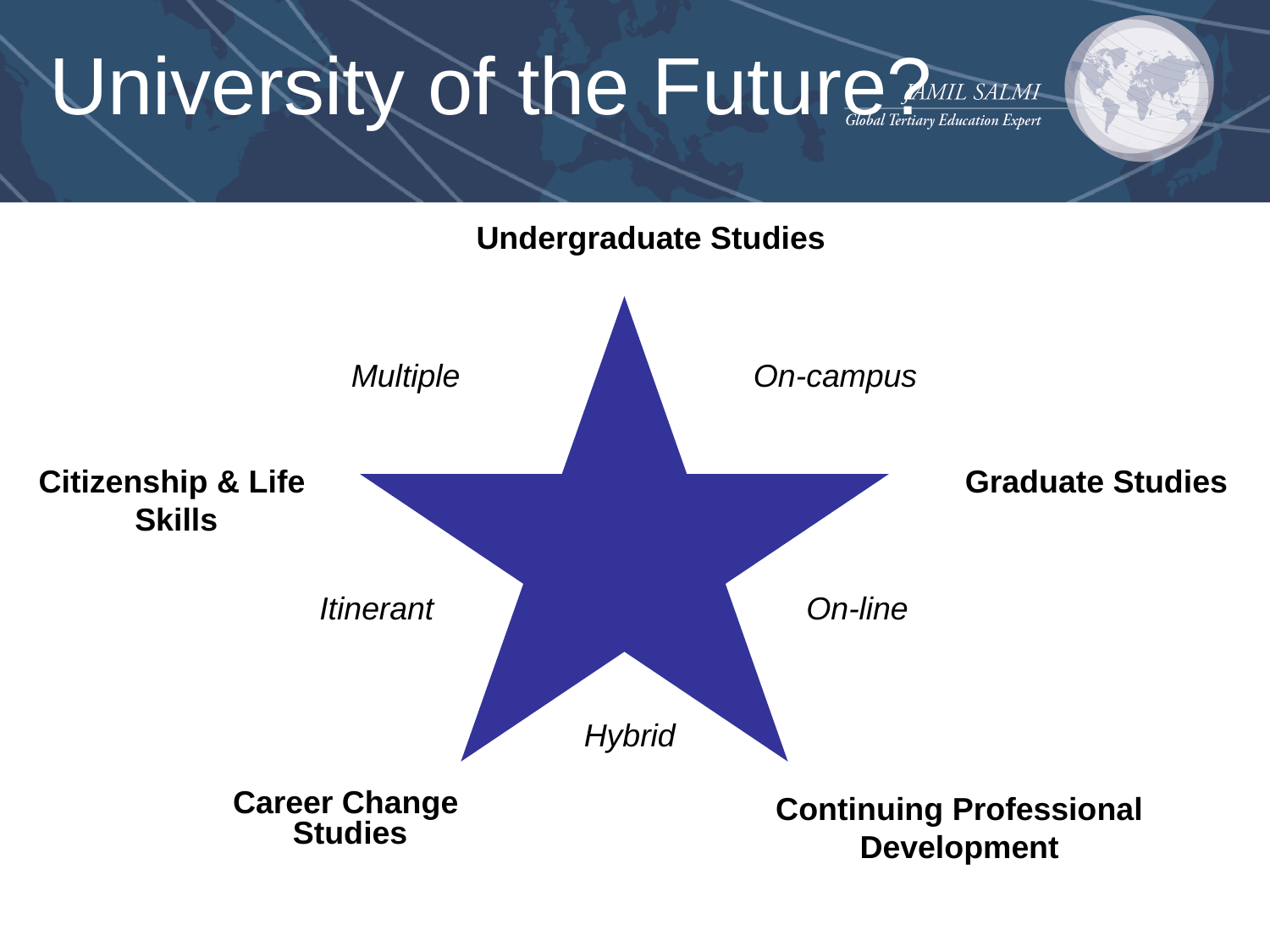

# University of the Future?
Undergraduate Studies

Multiple
On-campus
Citizenship & Life  Skills
Graduate Studies
Itinerant
On-line
Hybrid
Career Change
 Studies
Continuing Professional Development